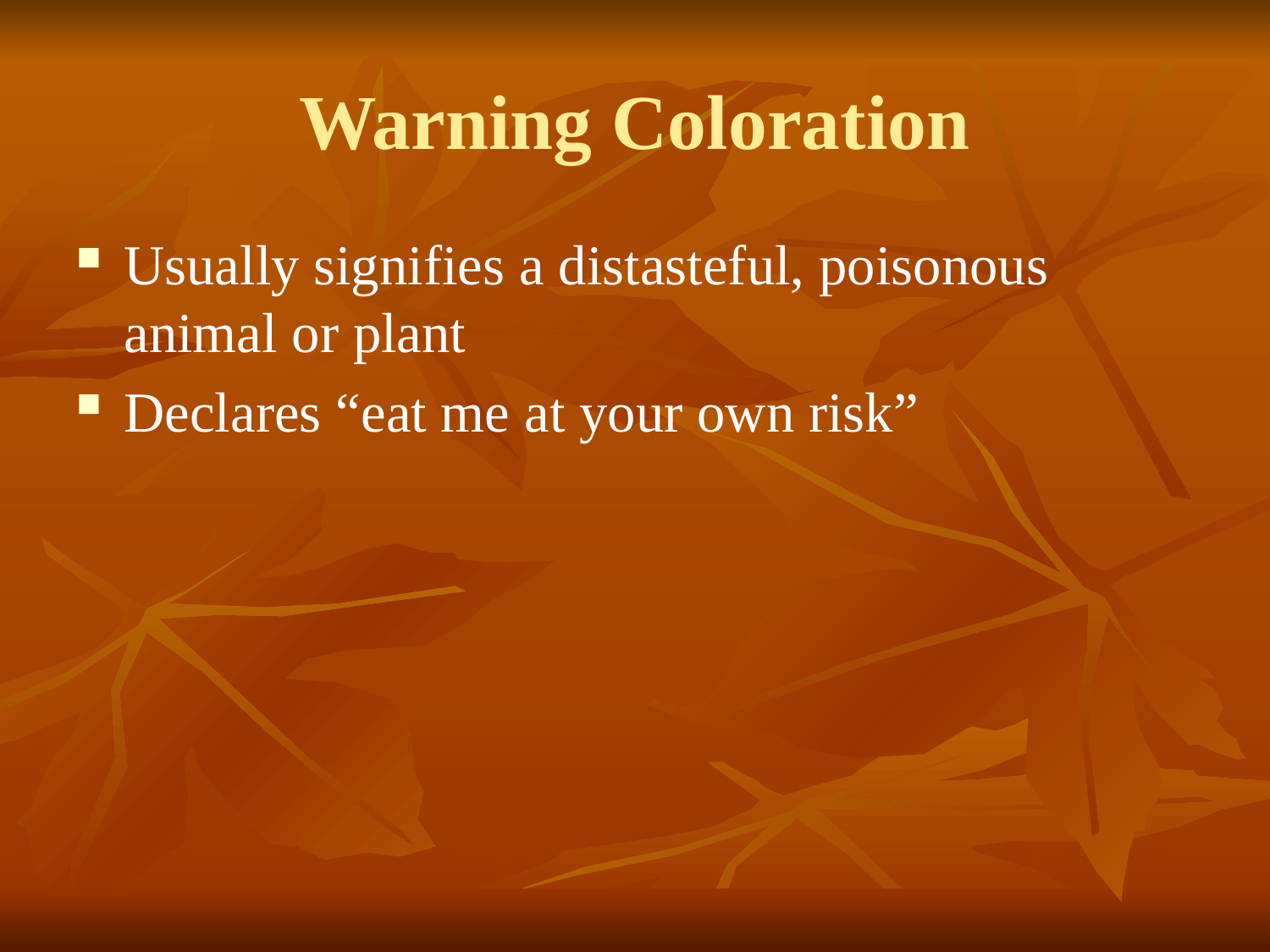

# Warning Coloration
Usually signifies a distasteful, poisonous animal or plant
Declares “eat me at your own risk”